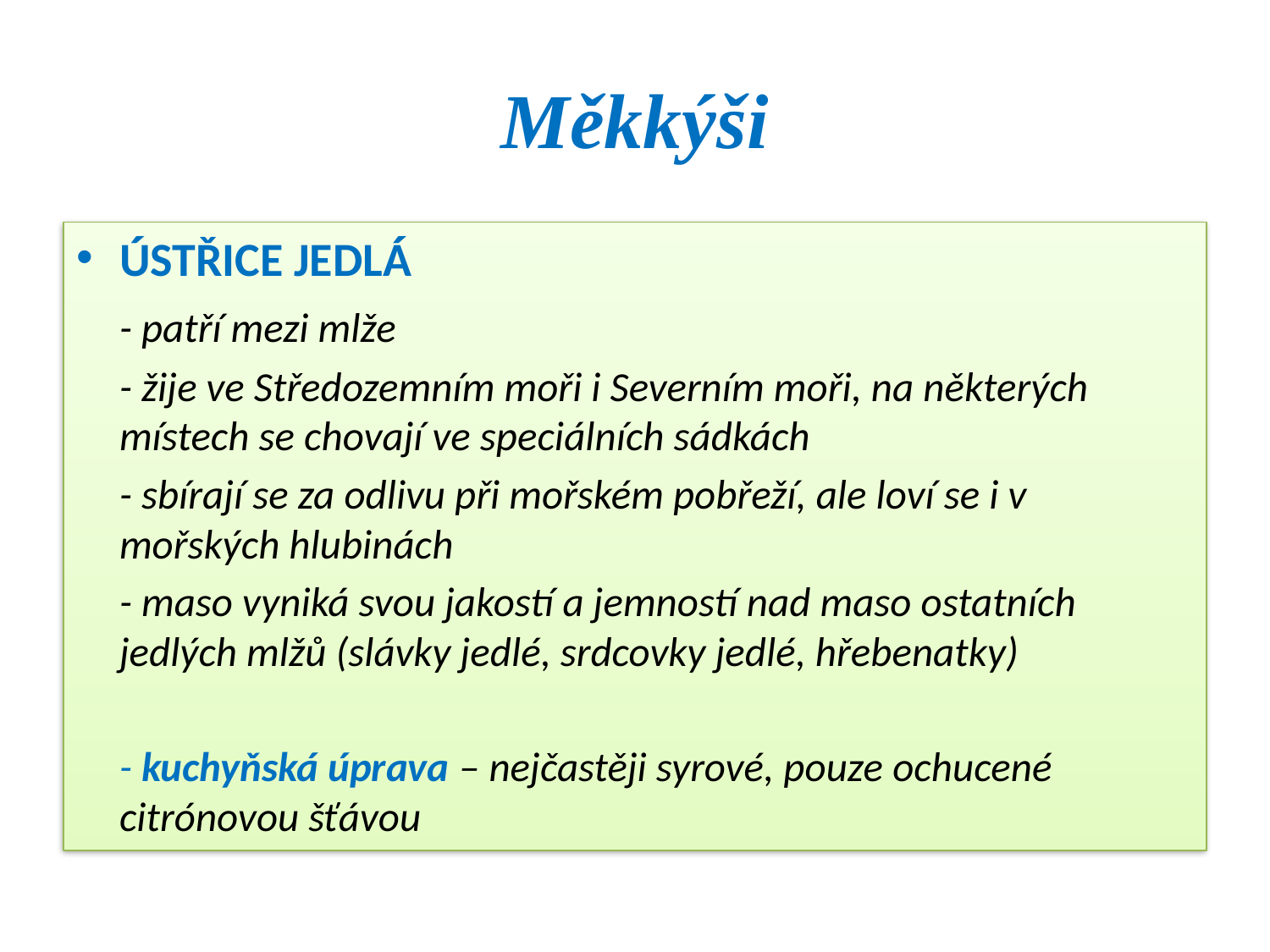

# Měkkýši
ÚSTŘICE JEDLÁ
	- patří mezi mlže
	- žije ve Středozemním moři i Severním moři, na některých místech se chovají ve speciálních sádkách
	- sbírají se za odlivu při mořském pobřeží, ale loví se i v mořských hlubinách
	- maso vyniká svou jakostí a jemností nad maso ostatních jedlých mlžů (slávky jedlé, srdcovky jedlé, hřebenatky)

	- kuchyňská úprava – nejčastěji syrové, pouze ochucené citrónovou šťávou